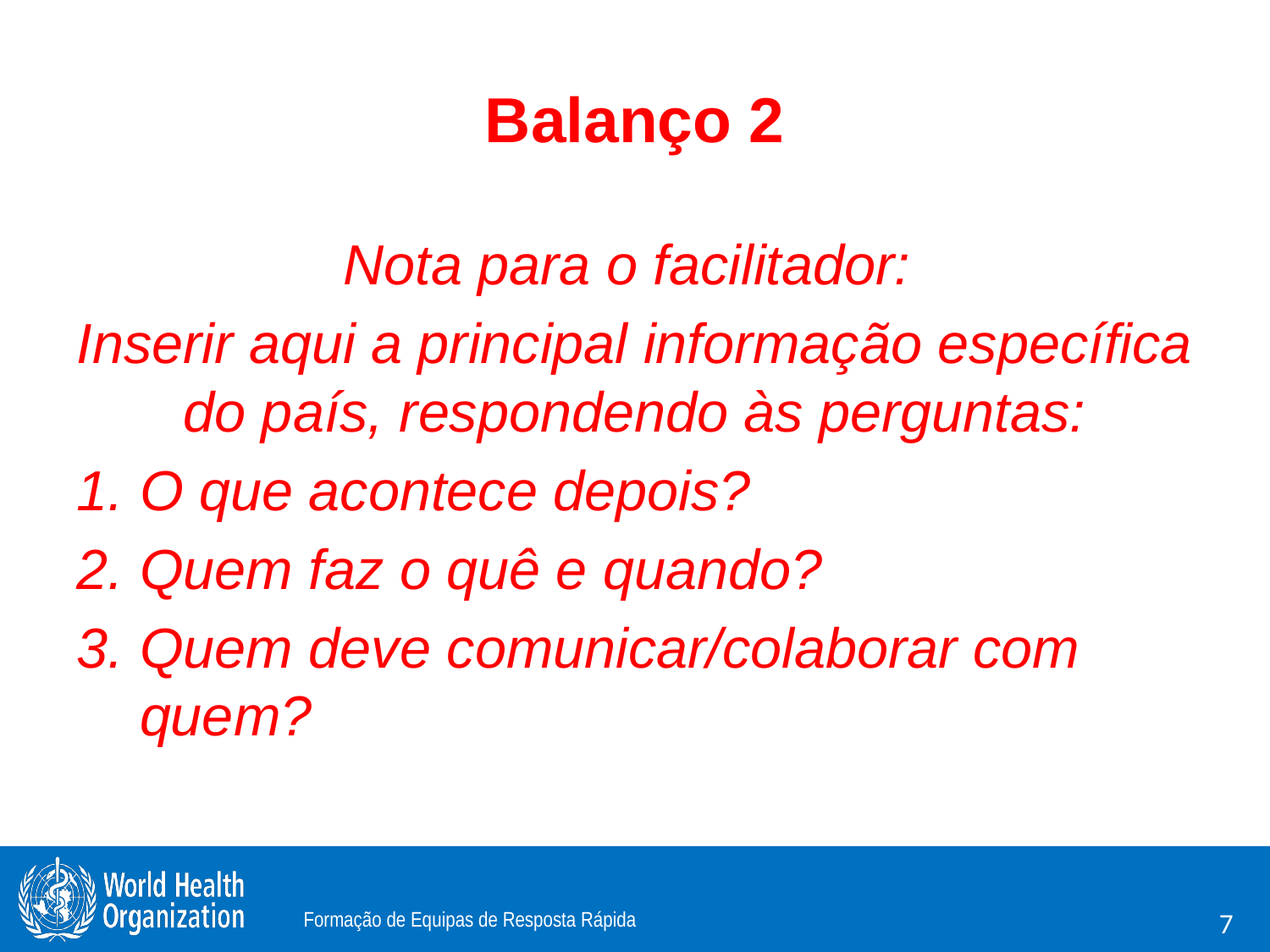

# Balanço 2
Nota para o facilitador:
Inserir aqui a principal informação específica do país, respondendo às perguntas:
O que acontece depois?
Quem faz o quê e quando?
Quem deve comunicar/colaborar com quem?